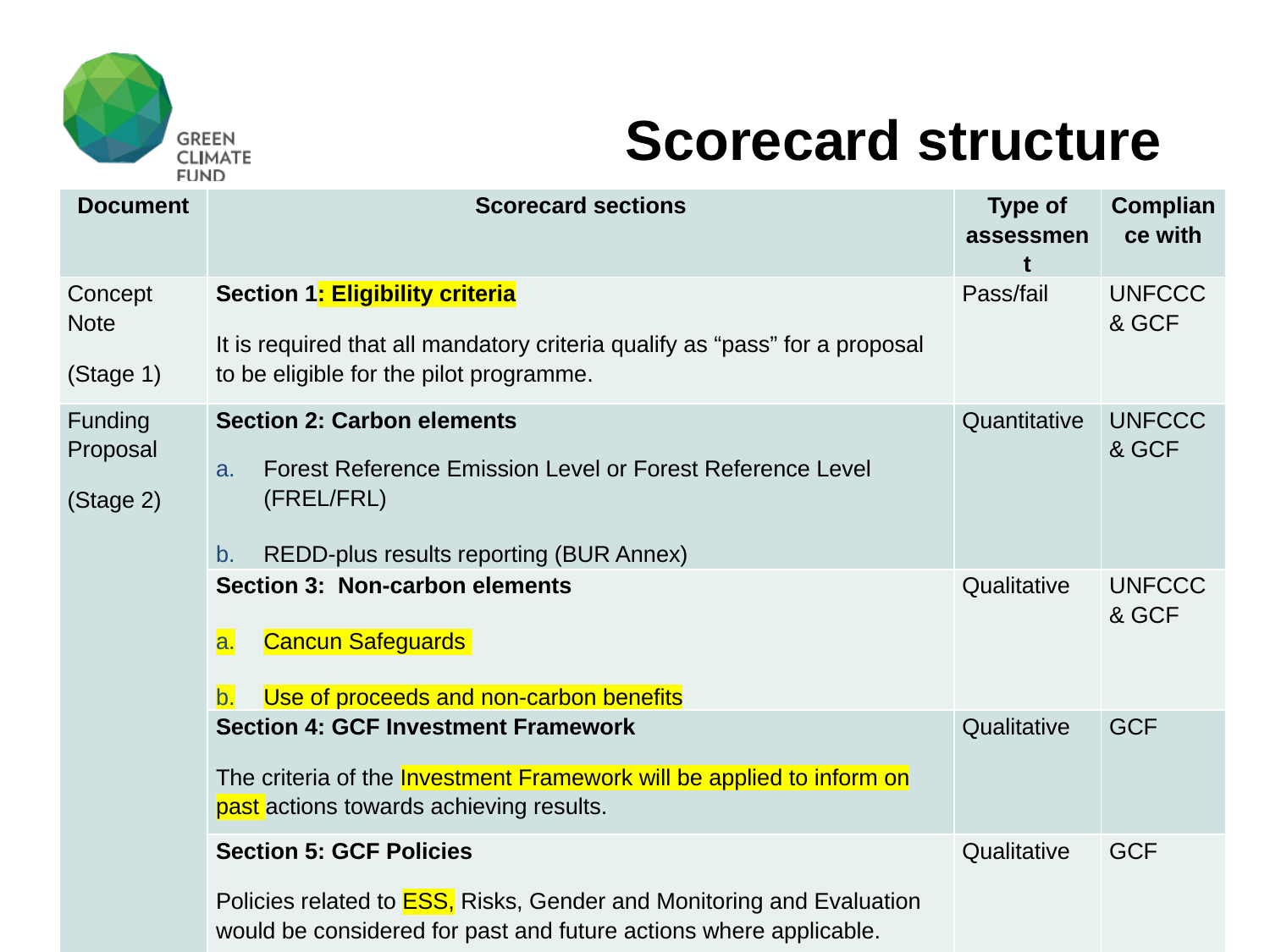

Scorecard structure

| Document | Scorecard sections | Type of assessment | Compliance with |
| --- | --- | --- | --- |
| Concept Note (Stage 1) | Section 1: Eligibility criteria It is required that all mandatory criteria qualify as “pass” for a proposal to be eligible for the pilot programme. | Pass/fail | UNFCCC & GCF |
| Funding Proposal (Stage 2) | Section 2: Carbon elements Forest Reference Emission Level or Forest Reference Level (FREL/FRL) REDD-plus results reporting (BUR Annex) | Quantitative | UNFCCC & GCF |
|  | Section 3: Non-carbon elements Cancun Safeguards Use of proceeds and non-carbon benefits | Qualitative | UNFCCC & GCF |
|  | Section 4: GCF Investment Framework The criteria of the Investment Framework will be applied to inform on past actions towards achieving results. | Qualitative | GCF |
|  | Section 5: GCF Policies Policies related to ESS, Risks, Gender and Monitoring and Evaluation would be considered for past and future actions where applicable. | Qualitative | GCF |